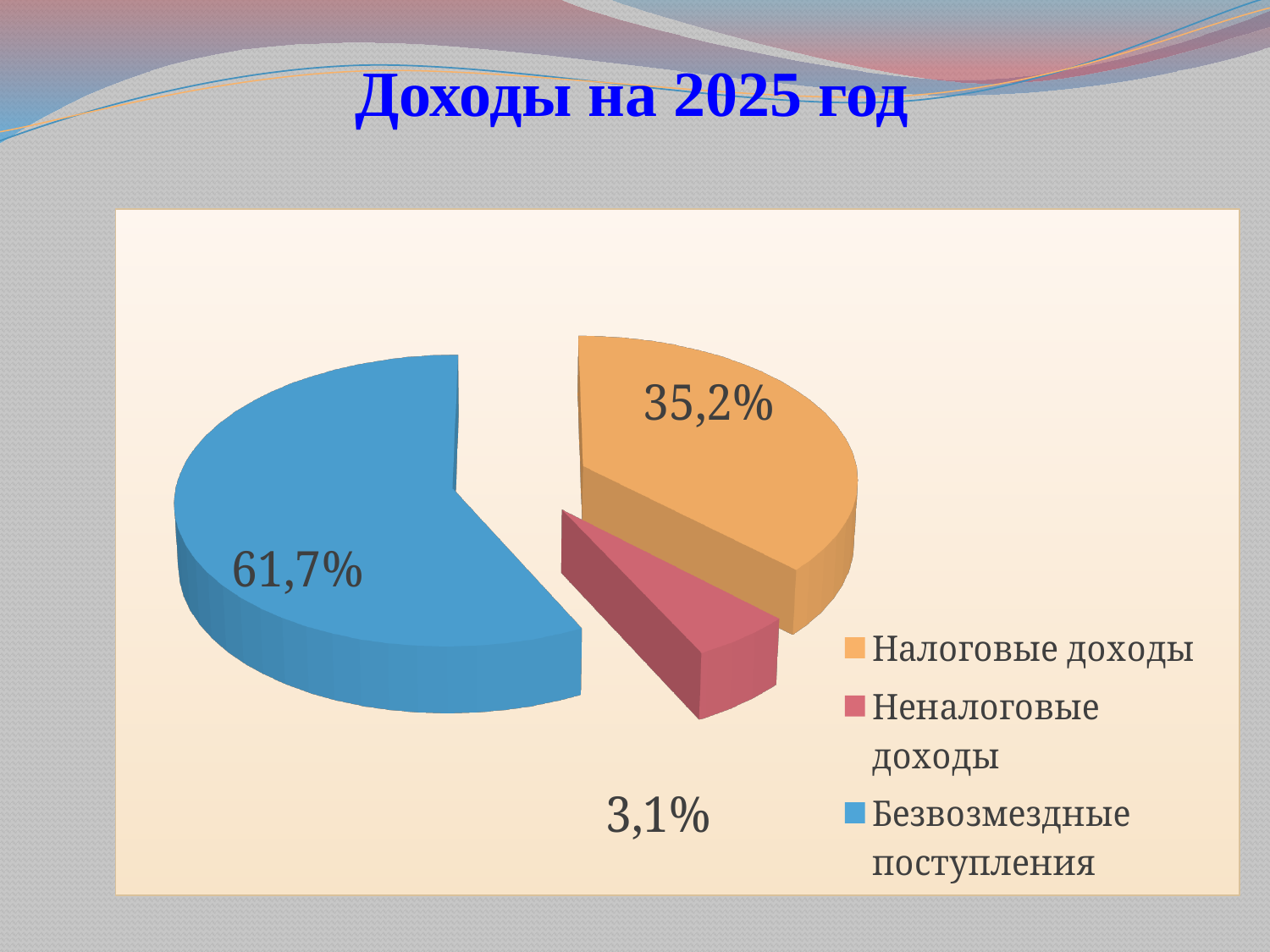

# Доходы на 2025 год

[unsupported chart]